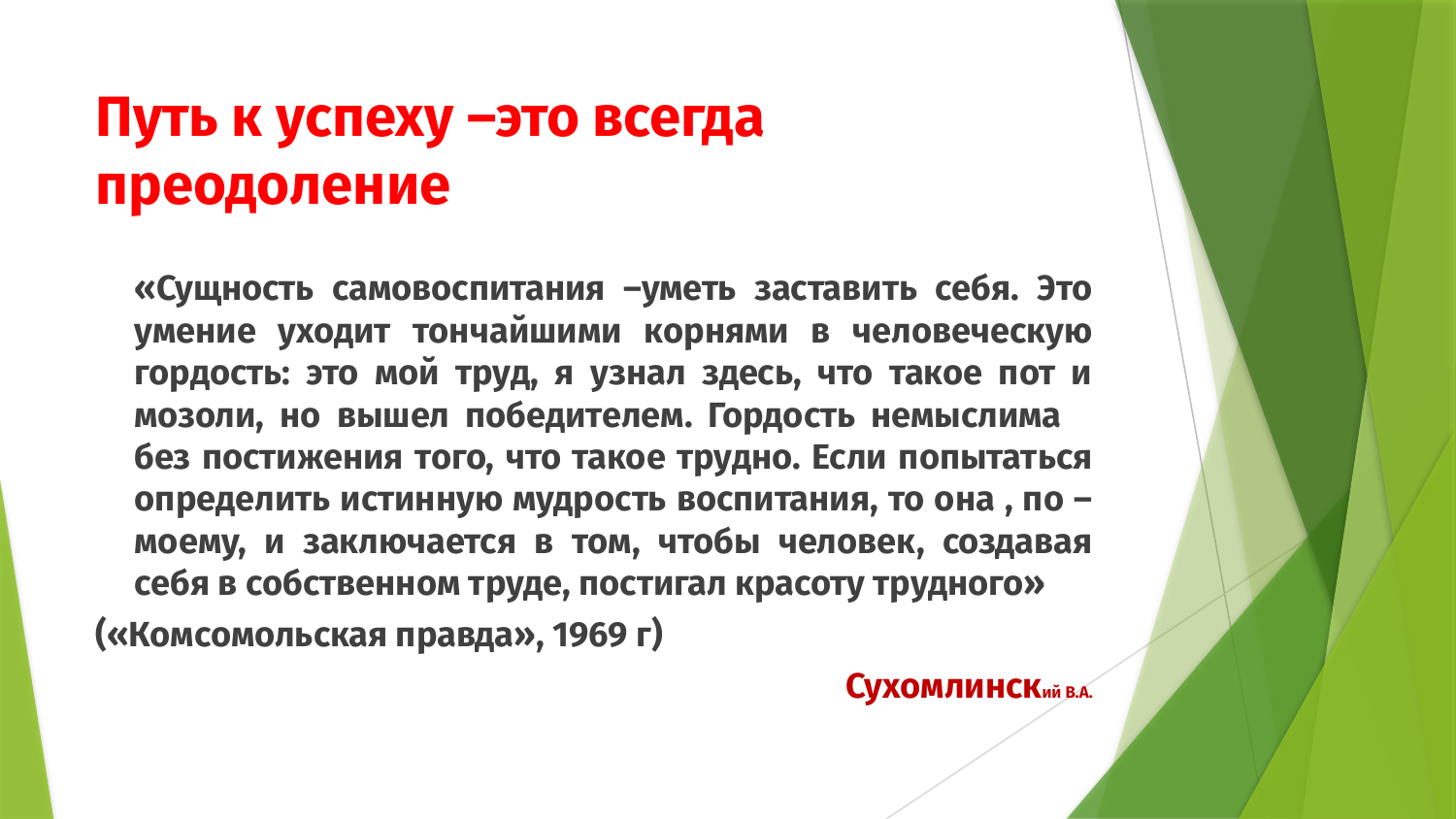

# Путь к успеху –это всегда преодоление
	«Сущность самовоспитания –уметь заставить себя. Это умение уходит тончайшими корнями в человеческую гордость: это мой труд, я узнал здесь, что такое пот и мозоли, но вышел победителем. Гордость немыслима   без постижения того, что такое трудно. Если попытаться определить истинную мудрость воспитания, то она , по –моему, и заключается в том, чтобы человек, создавая себя в собственном труде, постигал красоту трудного»
(«Комсомольская правда», 1969 г)
Сухомлинский В.А.